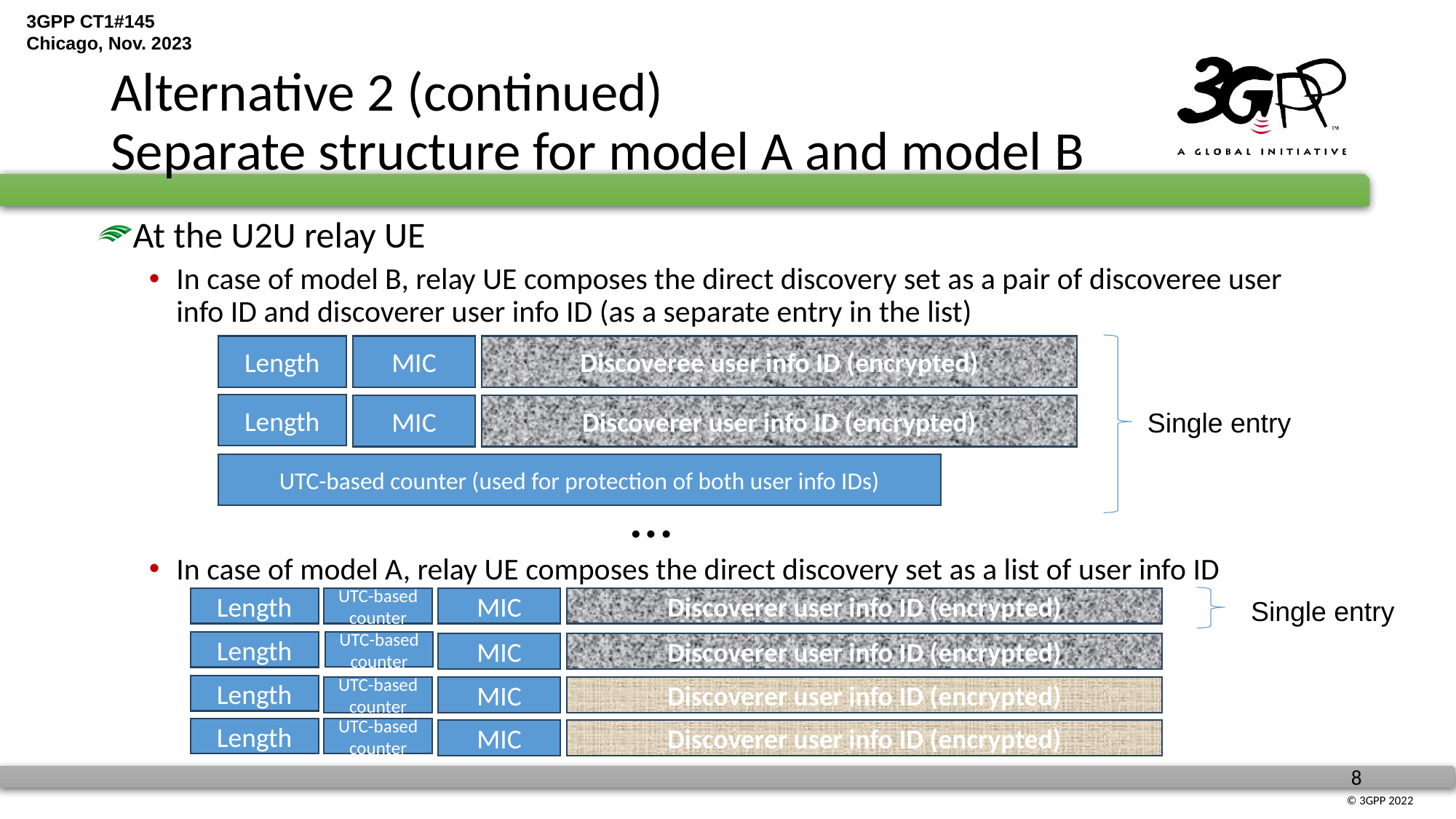

# Alternative 2 (continued) Separate structure for model A and model B
At the U2U relay UE
In case of model B, relay UE composes the direct discovery set as a pair of discoveree user info ID and discoverer user info ID (as a separate entry in the list)

Length
MIC
Discoveree user info ID (encrypted)
Length
MIC
Discoverer user info ID (encrypted)
Single entry
UTC-based counter (used for protection of both user info IDs)
…
In case of model A, relay UE composes the direct discovery set as a list of user info ID

Length
UTC-based counter
MIC
Discoverer user info ID (encrypted)
Single entry
UTC-based counter
Length
MIC
Discoverer user info ID (encrypted)
Length
UTC-based counter
MIC
Discoverer user info ID (encrypted)
UTC-based counter
Length
MIC
Discoverer user info ID (encrypted)